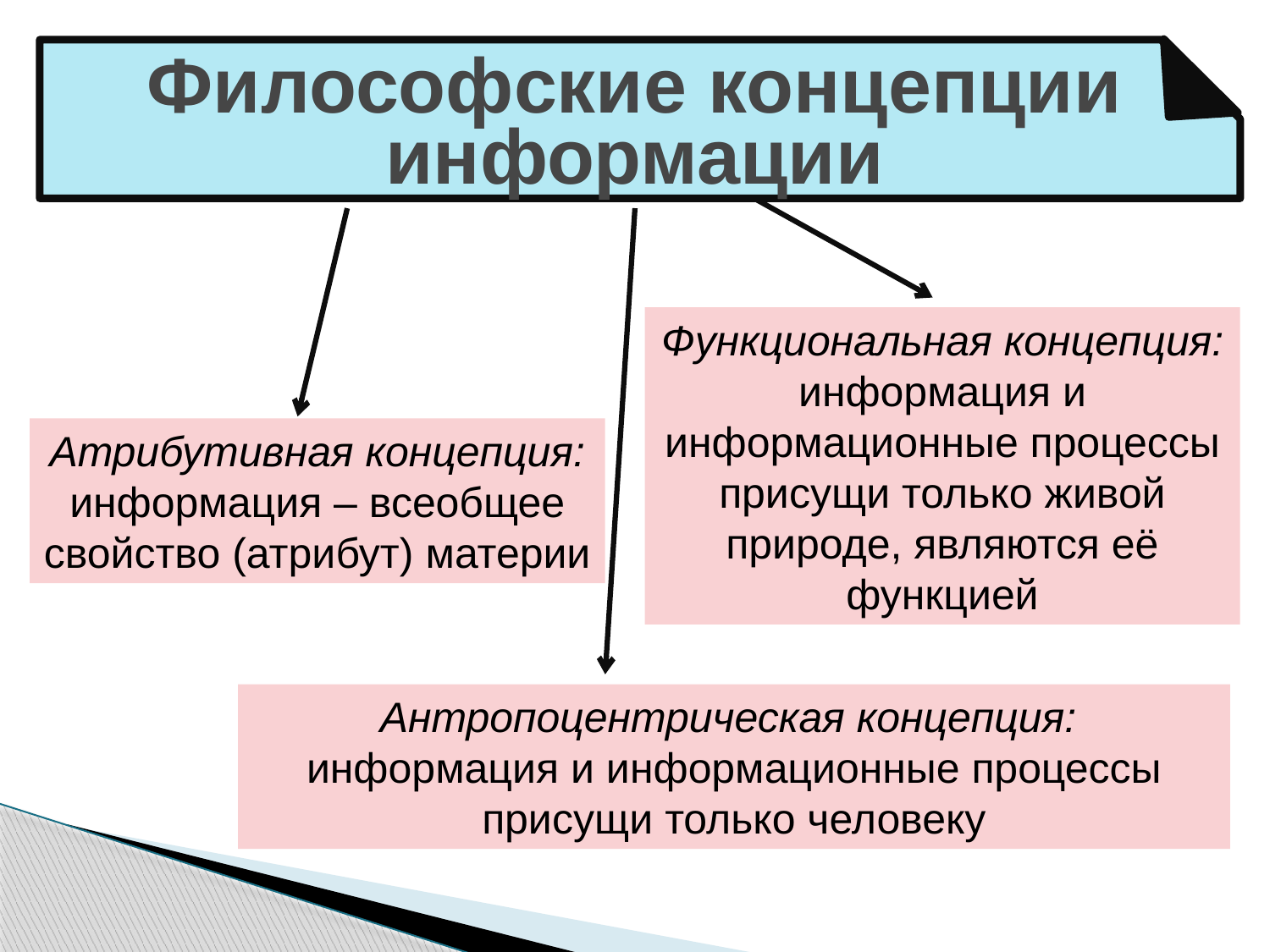

# Философские концепции информации
Функциональная концепция: информация и информационные процессы присущи только живой природе, являются её функцией
Атрибутивная концепция:
информация – всеобщее свойство (атрибут) материи
Антропоцентрическая концепция:
информация и информационные процессы присущи только человеку